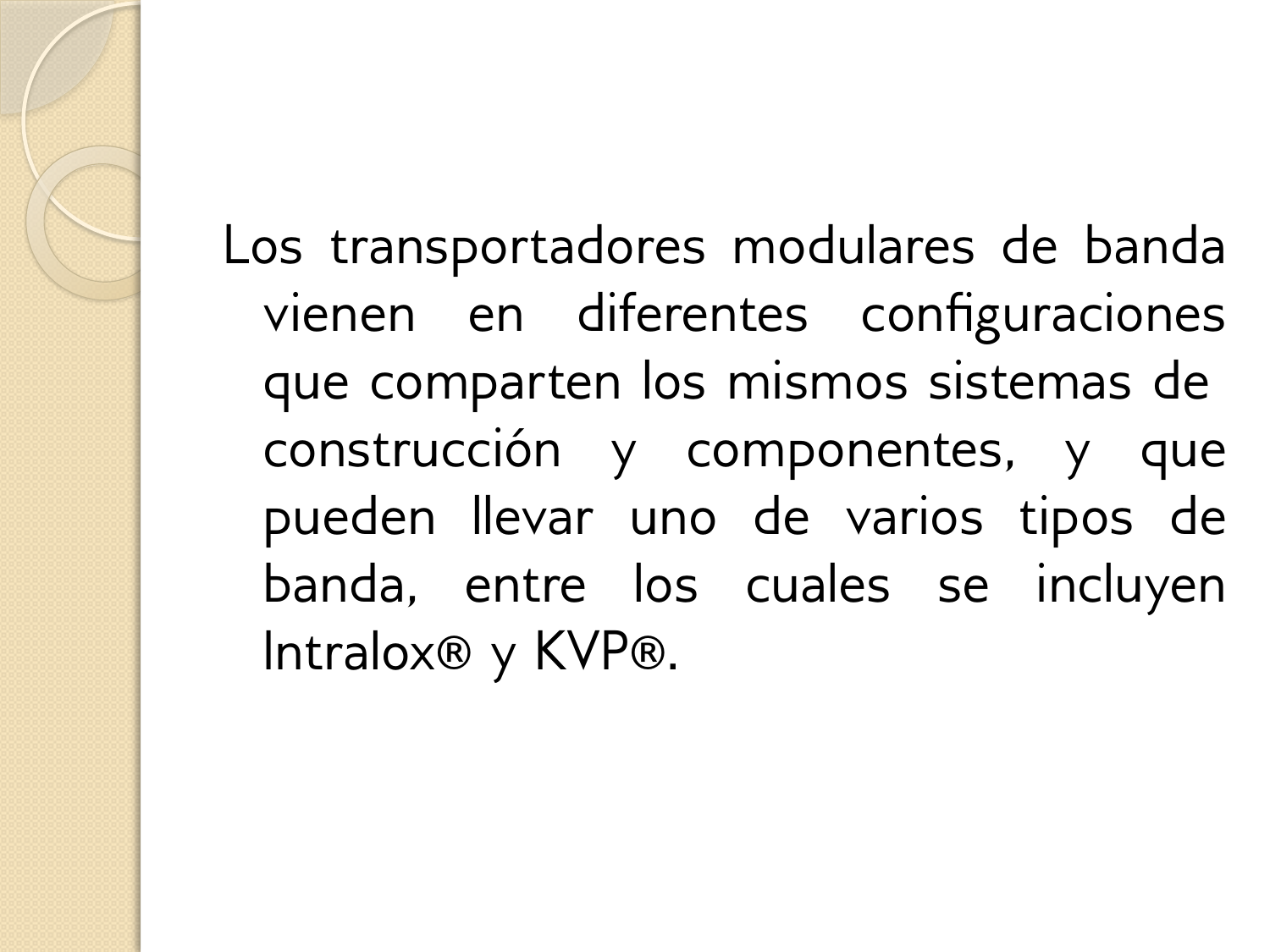

#
Los transportadores modulares de banda vienen en diferentes configuraciones que comparten los mismos sistemas de  construcción y componentes, y que pueden llevar uno de varios tipos de banda, entre los cuales se incluyen Intralox® y KVP®.